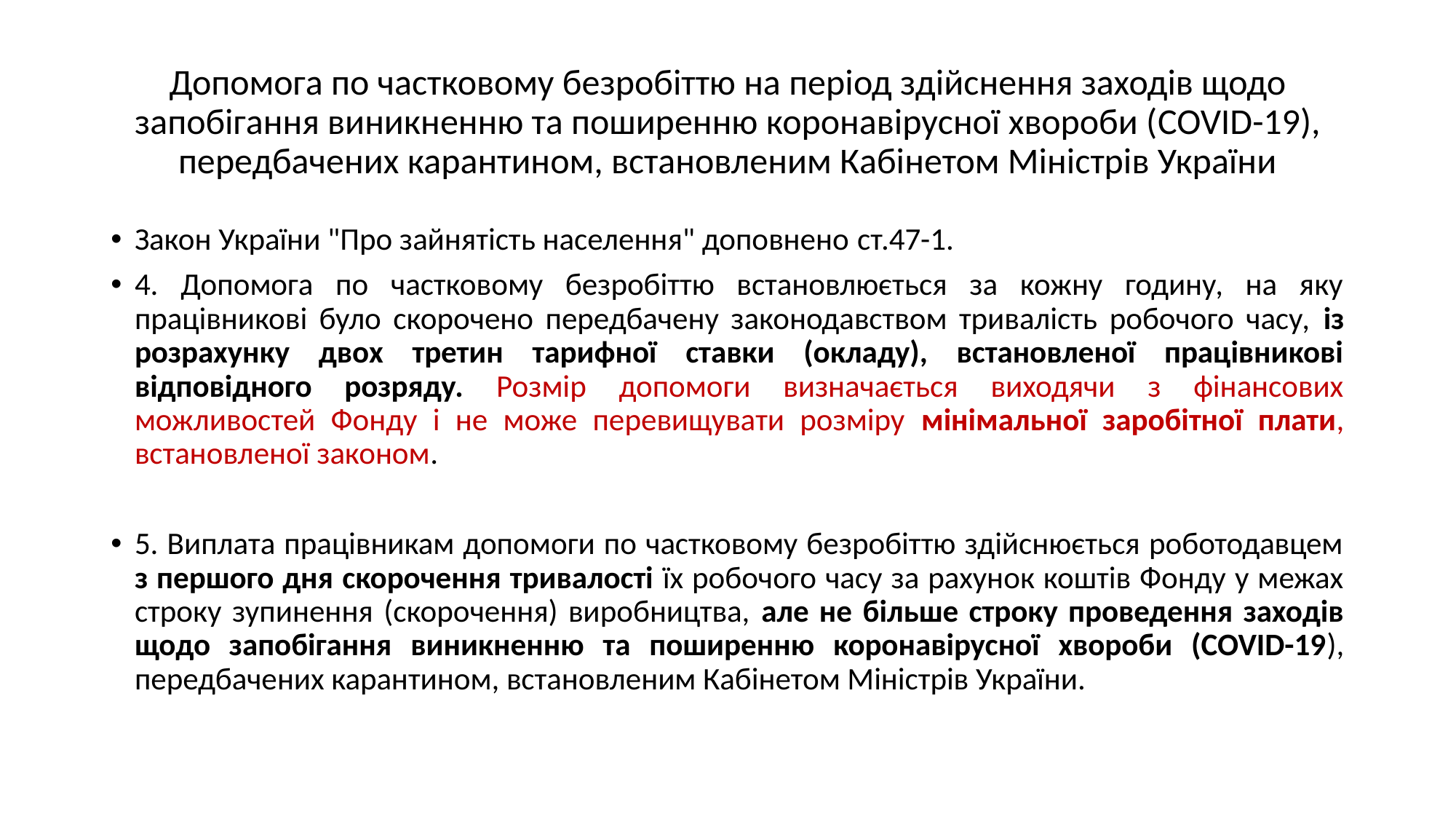

# Допомога по частковому безробіттю на період здійснення заходів щодо запобігання виникненню та поширенню коронавірусної хвороби (COVID-19), передбачених карантином, встановленим Кабінетом Міністрів України
Закон України "Про зайнятість населення" доповнено ст.47-1.
4. Допомога по частковому безробіттю встановлюється за кожну годину, на яку працівникові було скорочено передбачену законодавством тривалість робочого часу, із розрахунку двох третин тарифної ставки (окладу), встановленої працівникові відповідного розряду. Розмір допомоги визначається виходячи з фінансових можливостей Фонду і не може перевищувати розміру мінімальної заробітної плати, встановленої законом.

5. Виплата працівникам допомоги по частковому безробіттю здійснюється роботодавцем з першого дня скорочення тривалості їх робочого часу за рахунок коштів Фонду у межах строку зупинення (скорочення) виробництва, але не більше строку проведення заходів щодо запобігання виникненню та поширенню коронавірусної хвороби (COVID-19), передбачених карантином, встановленим Кабінетом Міністрів України.